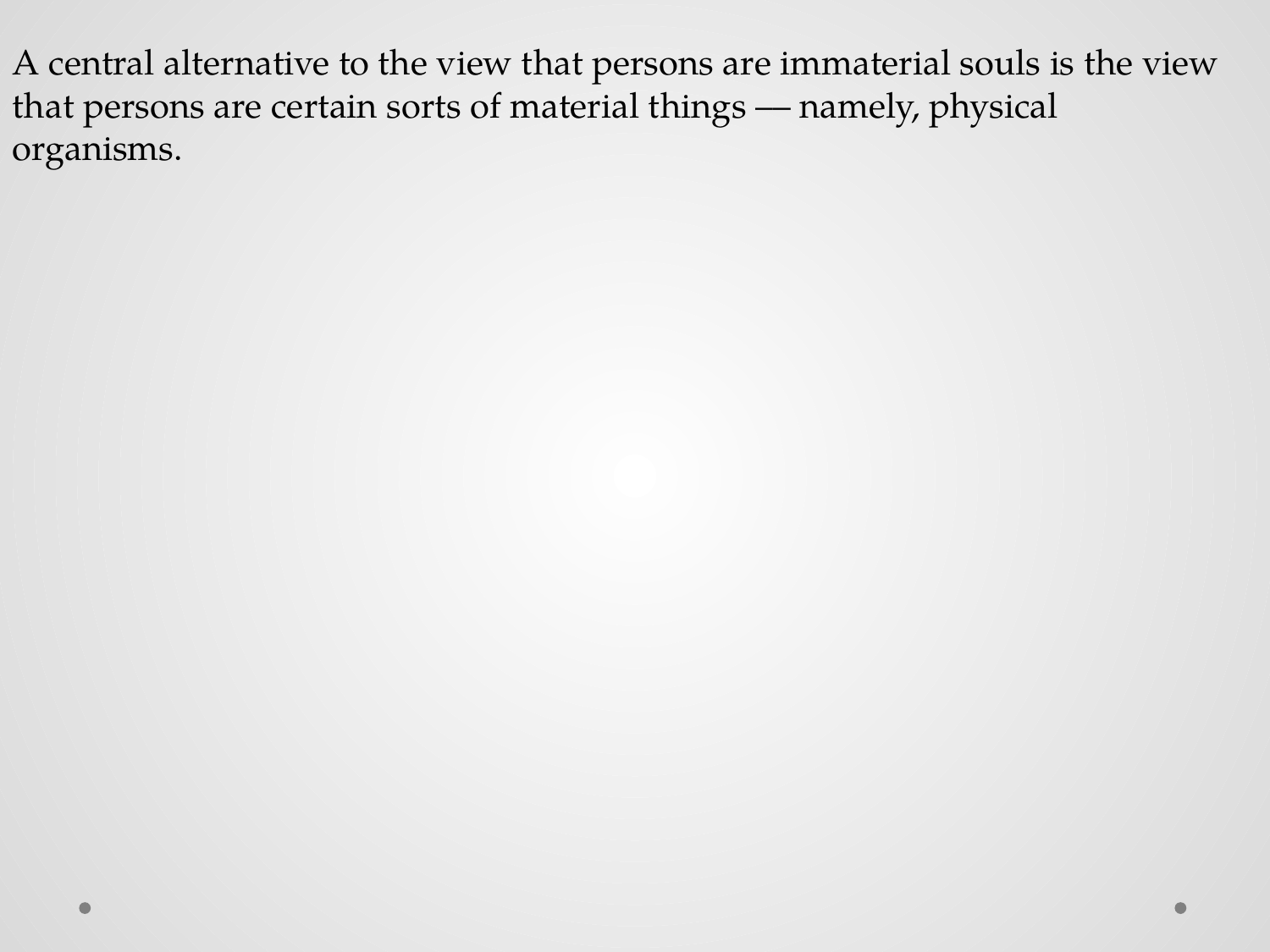

A central alternative to the view that persons are immaterial souls is the view  that persons are certain sorts of material things –– namely, physical organisms.